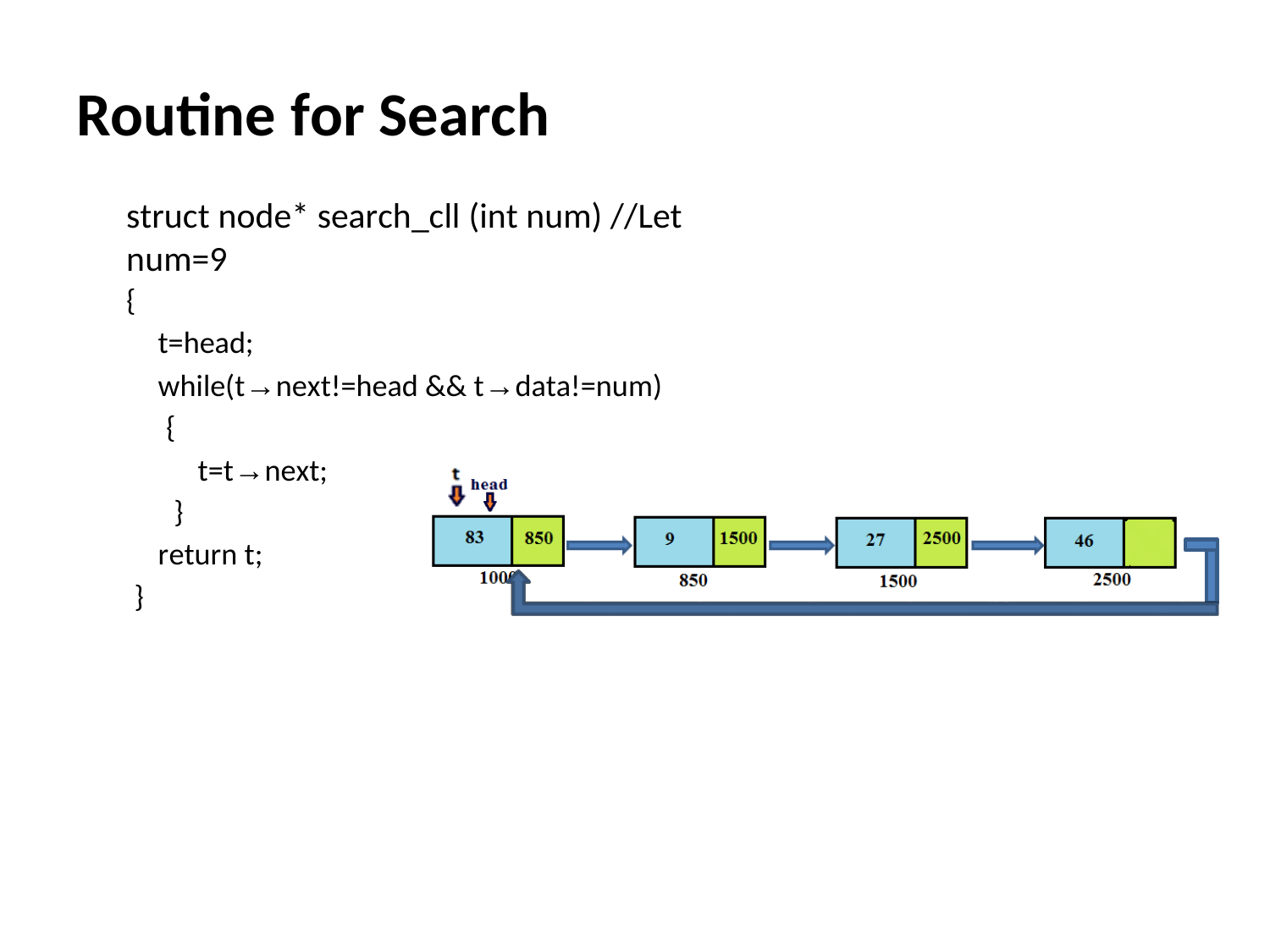

Routine for Search
struct node* search_cll (int num) //Let num=9
{
t=head;
while(t→next!=head && t→data!=num)
{
t=t→next;
}
return t;
}